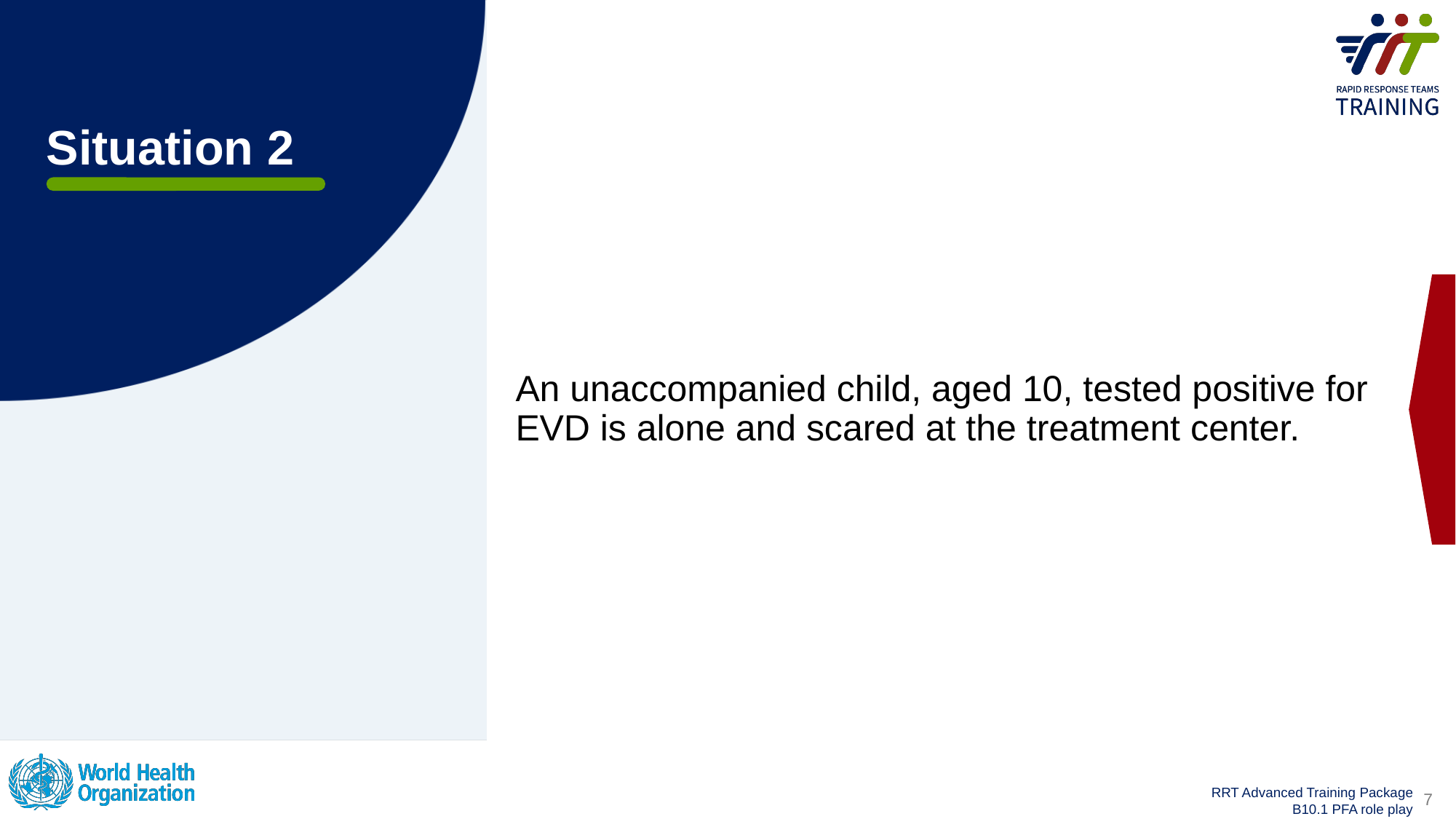

Situation 2
An unaccompanied child, aged 10, tested positive for EVD is alone and scared at the treatment center.